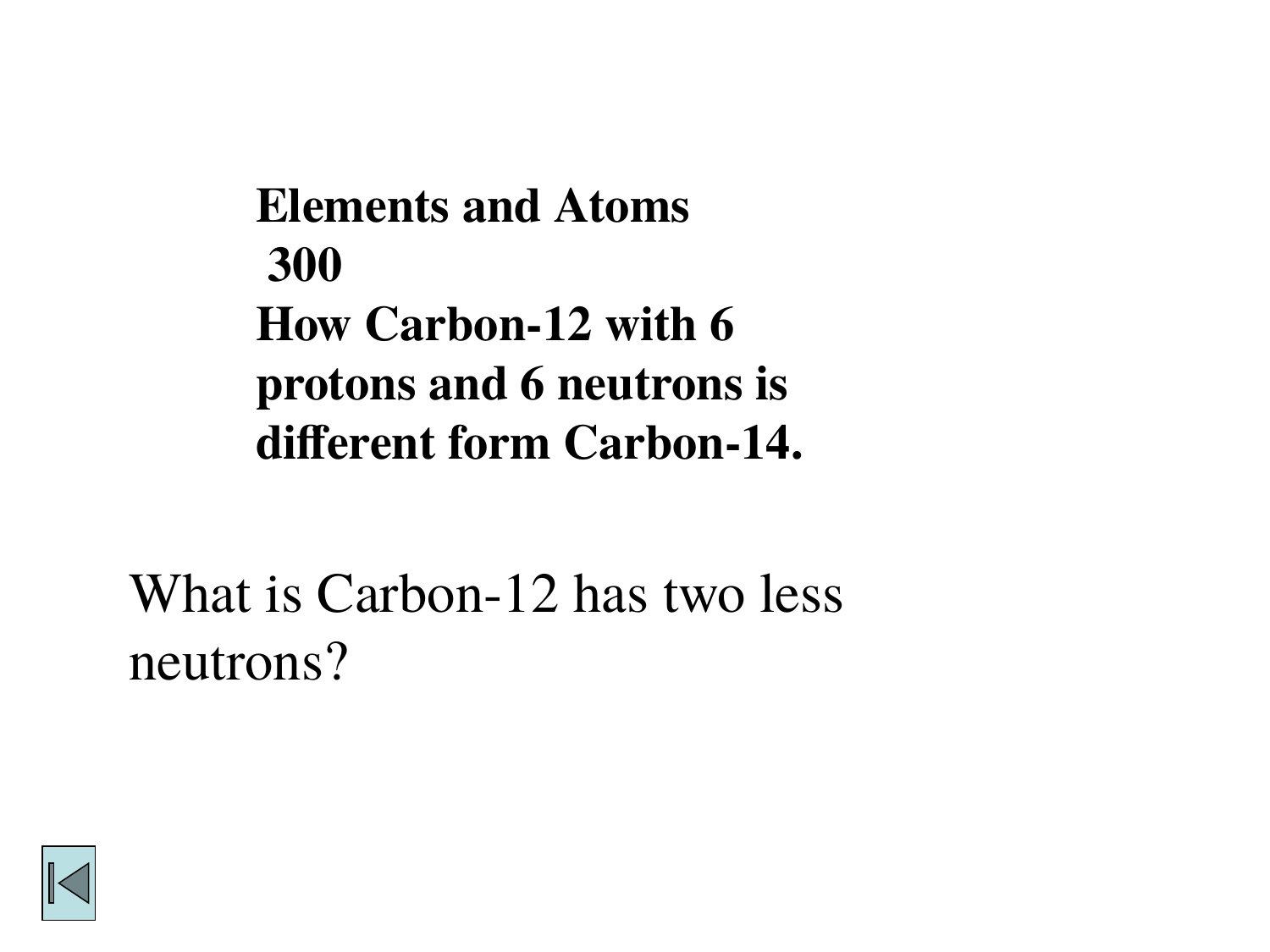

Elements and Atoms
 300
How Carbon-12 with 6 protons and 6 neutrons is different form Carbon-14.
What is Carbon-12 has two less neutrons?